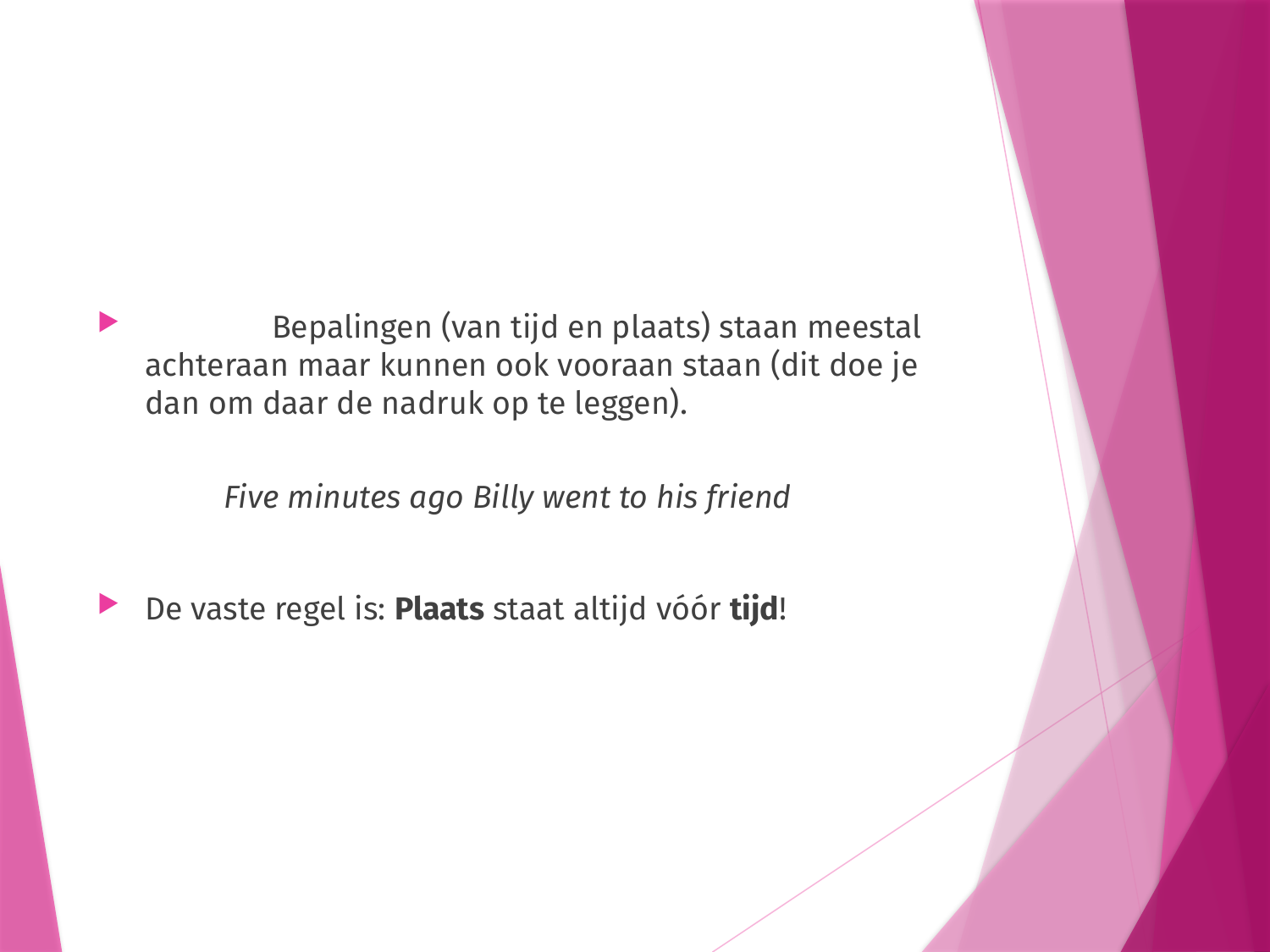

#
	Bepalingen (van tijd en plaats) staan meestal achteraan maar kunnen ook vooraan staan (dit doe je dan om daar de nadruk op te leggen).
	Five minutes ago Billy went to his friend

De vaste regel is: Plaats staat altijd vóór tijd!